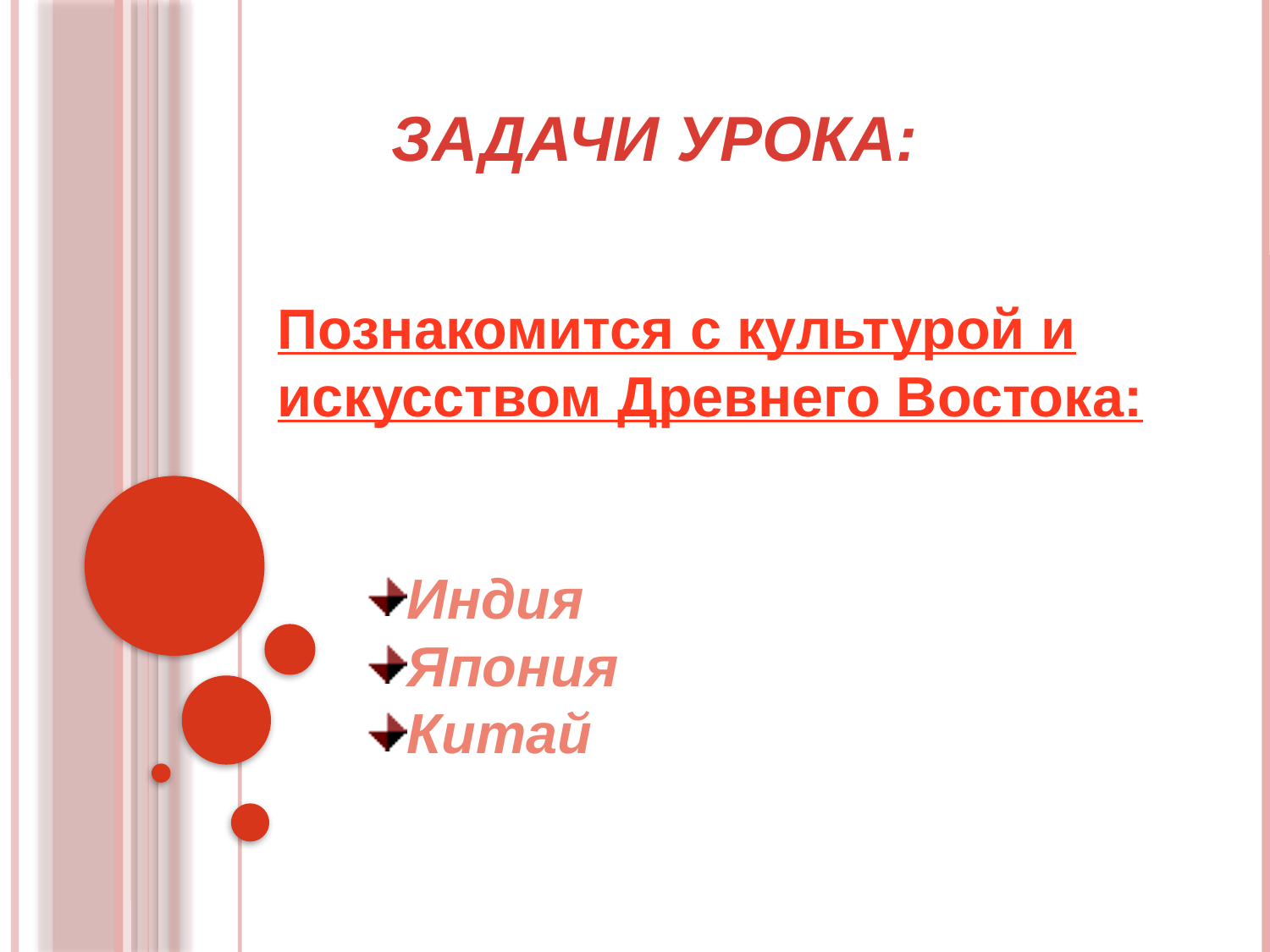

# Задачи урока:
Познакомится с культурой и искусством Древнего Востока:
Индия
Япония
Китай